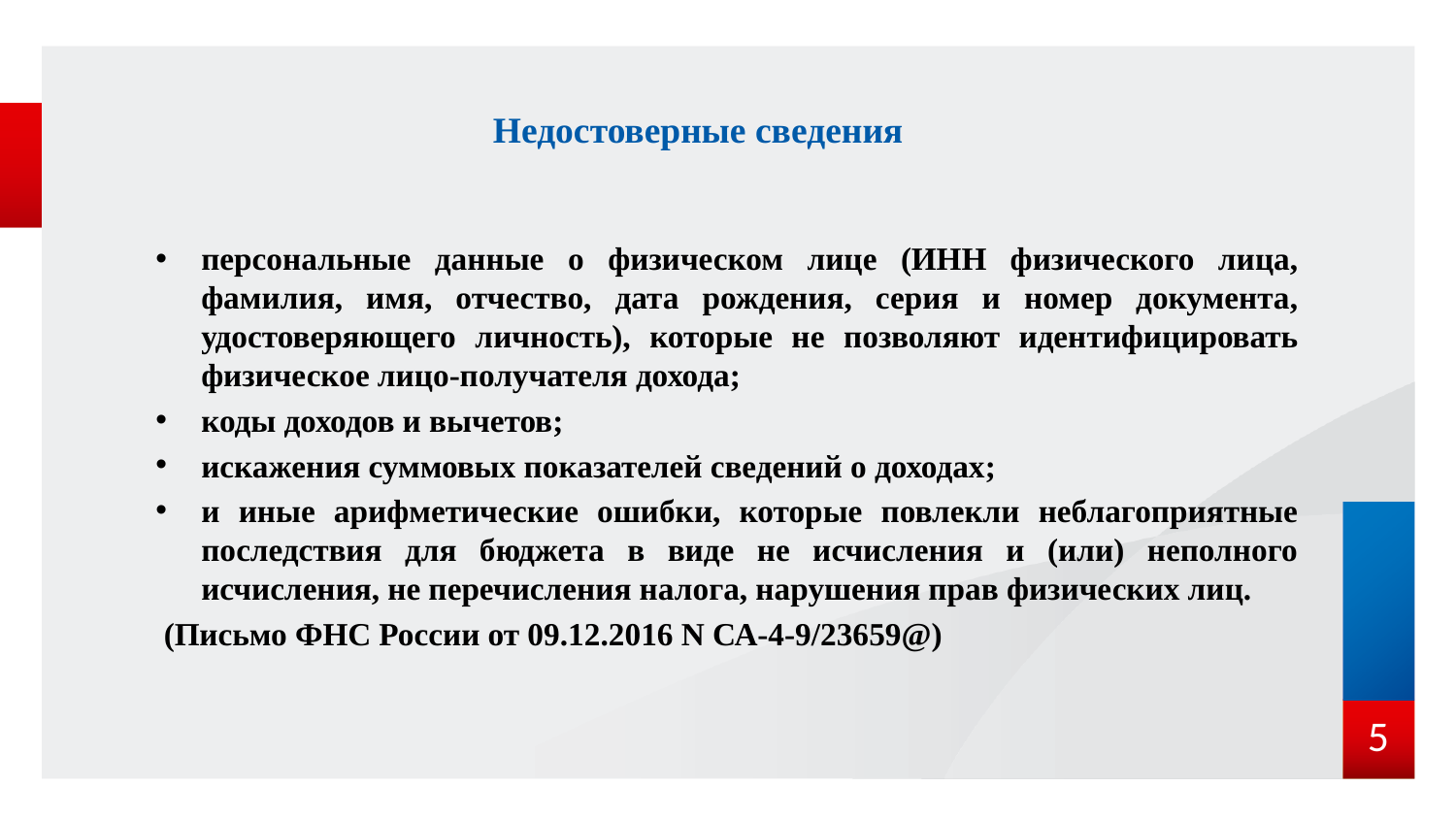

# Недостоверные сведения

персональные данные о физическом лице (ИНН физического лица, фамилия, имя, отчество, дата рождения, серия и номер документа, удостоверяющего личность), которые не позволяют идентифицировать физическое лицо-получателя дохода;
коды доходов и вычетов;
искажения суммовых показателей сведений о доходах;
и иные арифметические ошибки, которые повлекли неблагоприятные последствия для бюджета в виде не исчисления и (или) неполного исчисления, не перечисления налога, нарушения прав физических лиц.
 (Письмо ФНС России от 09.12.2016 N СА-4-9/23659@)

5